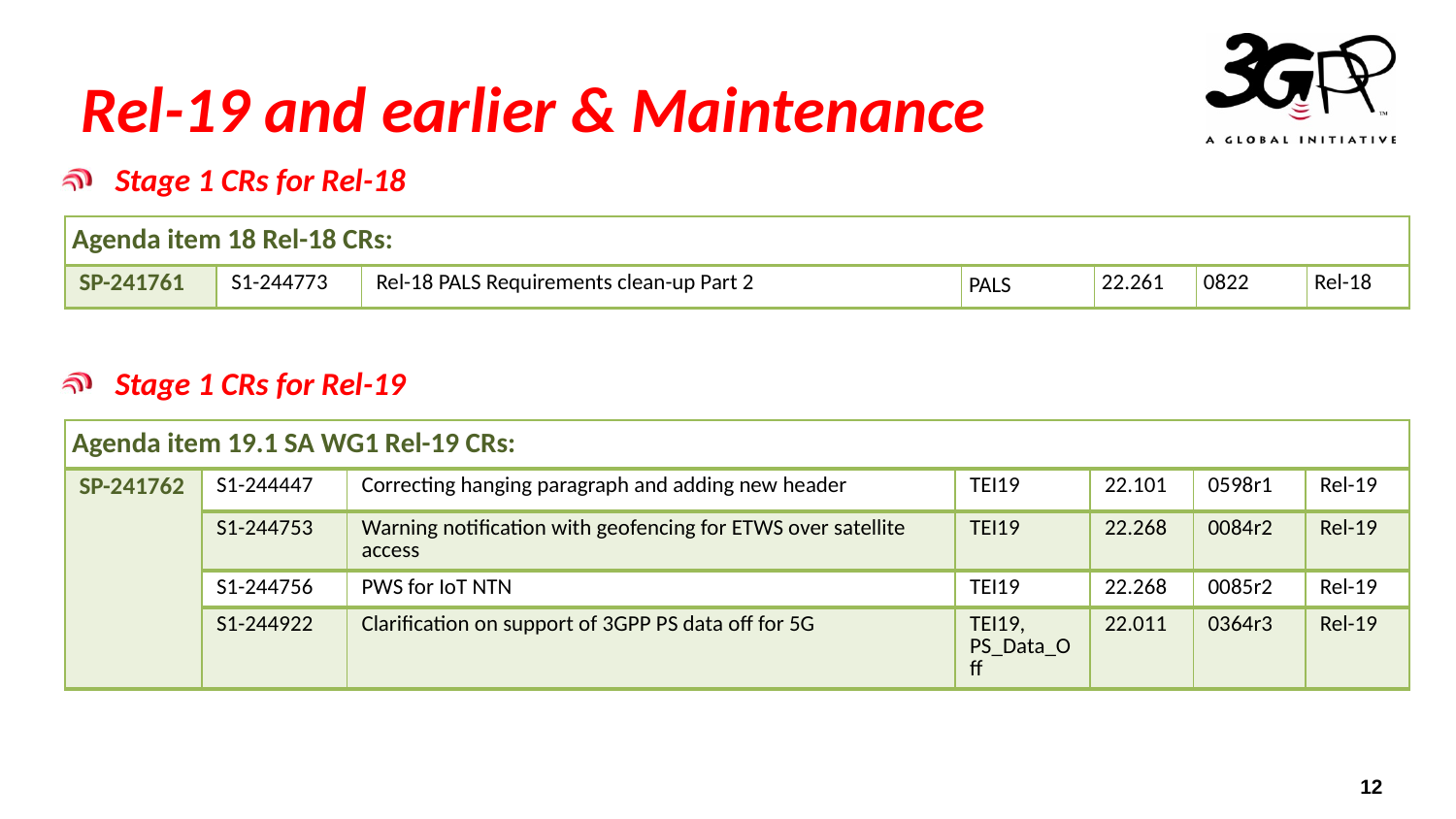

Rel-19 and earlier & Maintenance
Stage 1 CRs for Rel-18
| Agenda item 18 Rel-18 CRs: |  |  |  |  |  |  |
| --- | --- | --- | --- | --- | --- | --- |
| SP-241761 | S1-244773 | Rel-18 PALS Requirements clean-up Part 2 | PALS | 22.261 | 0822 | Rel-18 |
Stage 1 CRs for Rel-19
| Agenda item 19.1 SA WG1 Rel-19 CRs: |  |  |  |  |  |  |
| --- | --- | --- | --- | --- | --- | --- |
| SP-241762 | S1-244447 | Correcting hanging paragraph and adding new header | TEI19 | 22.101 | 0598r1 | Rel-19 |
|  | S1-244753 | Warning notification with geofencing for ETWS over satellite access | TEI19 | 22.268 | 0084r2 | Rel-19 |
|  | S1-244756 | PWS for IoT NTN | TEI19 | 22.268 | 0085r2 | Rel-19 |
|  | S1-244922 | Clarification on support of 3GPP PS data off for 5G | TEI19, PS\_Data\_Off | 22.011 | 0364r3 | Rel-19 |